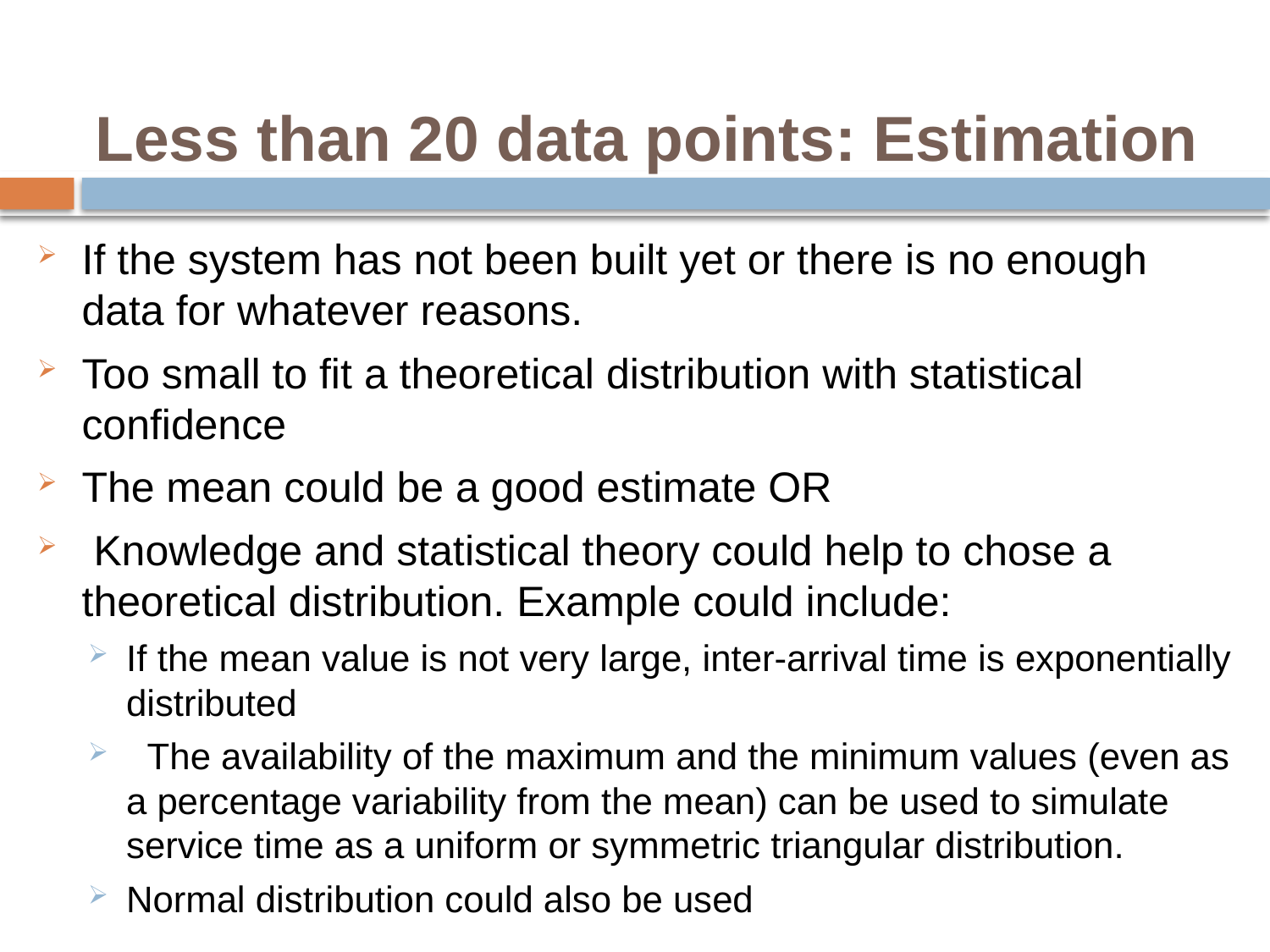

# Less than 20 data points: Estimation
If the system has not been built yet or there is no enough  data for whatever reasons.
Too small to fit a theoretical distribution with statistical confidence
The mean could be a good estimate OR
 Knowledge and statistical theory could help to chose a theoretical distribution. Example could include:
If the mean value is not very large, inter-arrival time is exponentially distributed
  The availability of the maximum and the minimum values (even as a percentage variability from the mean) can be used to simulate service time as a uniform or symmetric triangular distribution.
Normal distribution could also be used